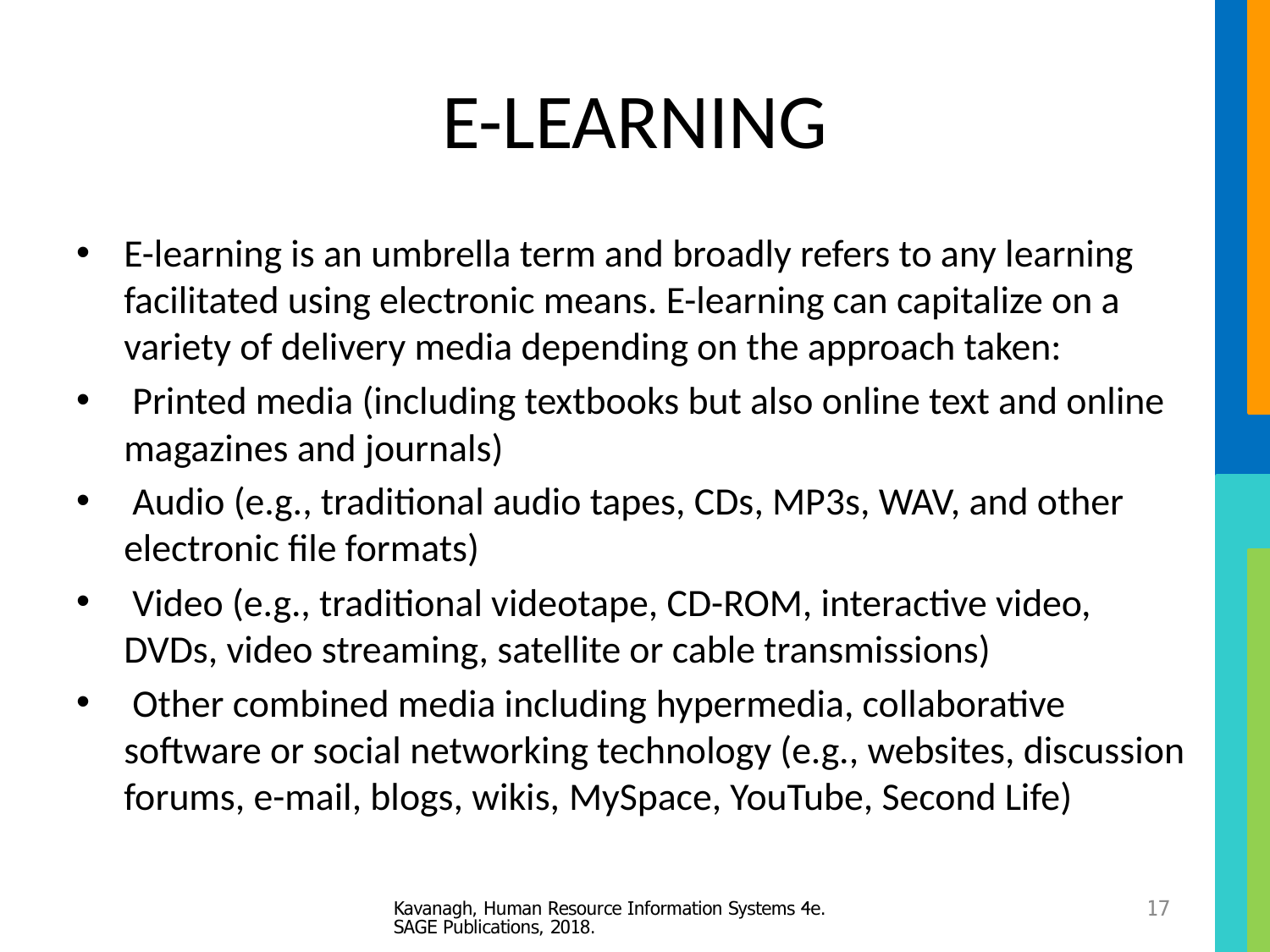

# E-LEARNING
E-learning is an umbrella term and broadly refers to any learning facilitated using electronic means. E-learning can capitalize on a variety of delivery media depending on the approach taken:
 Printed media (including textbooks but also online text and online magazines and journals)
 Audio (e.g., traditional audio tapes, CDs, MP3s, WAV, and other electronic file formats)
 Video (e.g., traditional videotape, CD-ROM, interactive video, DVDs, video streaming, satellite or cable transmissions)
 Other combined media including hypermedia, collaborative software or social networking technology (e.g., websites, discussion forums, e-mail, blogs, wikis, MySpace, YouTube, Second Life)

Kavanagh, Human Resource Information Systems 4e. SAGE Publications, 2018.
17